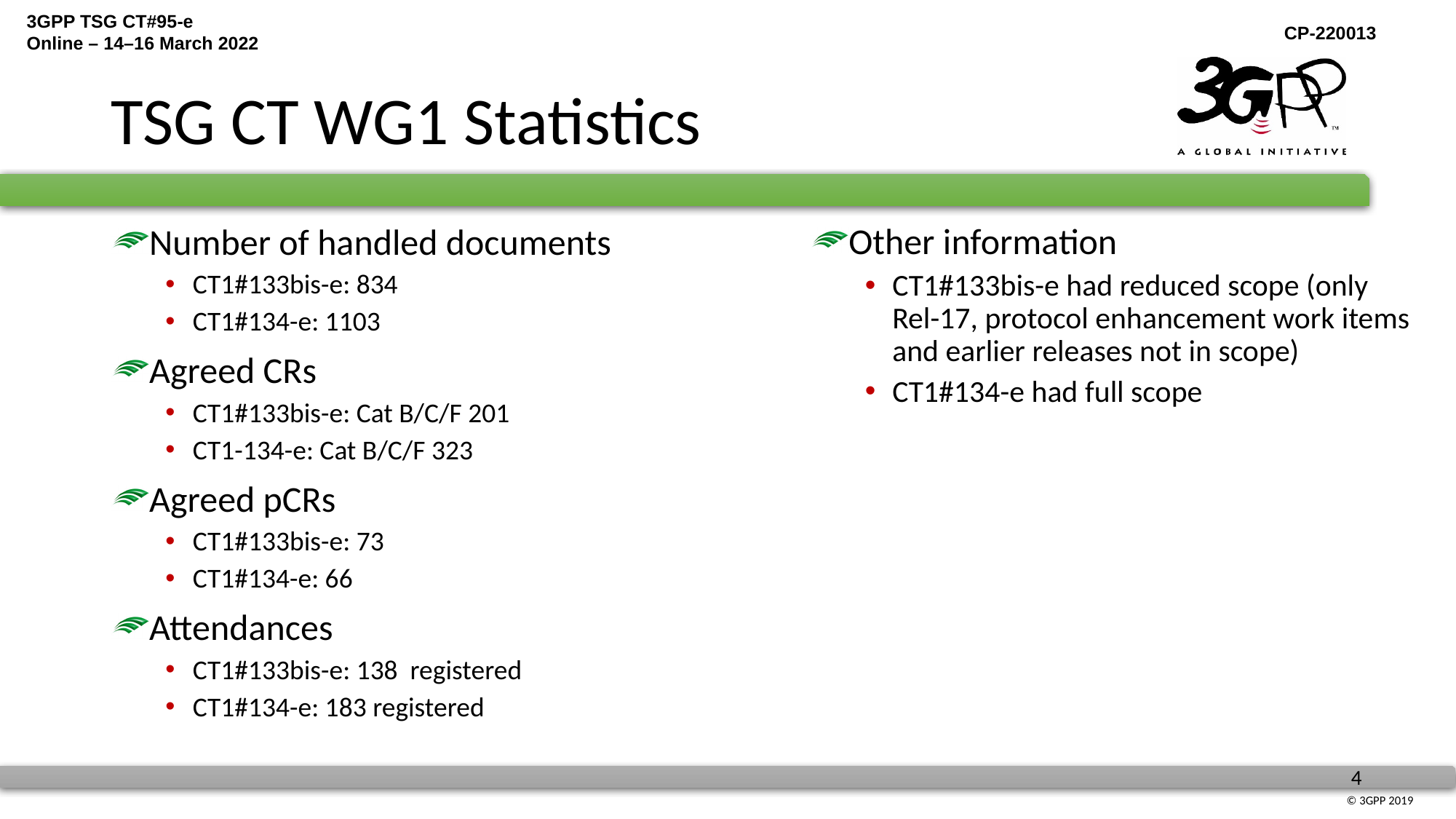

# TSG CT WG1 Statistics
Other information
CT1#133bis-e had reduced scope (only Rel-17, protocol enhancement work items and earlier releases not in scope)
CT1#134-e had full scope
Number of handled documents
CT1#133bis-e: 834
CT1#134-e: 1103
Agreed CRs
CT1#133bis-e: Cat B/C/F 201
CT1-134-e: Cat B/C/F 323
Agreed pCRs
CT1#133bis-e: 73
CT1#134-e: 66
Attendances
CT1#133bis-e: 138  registered
CT1#134-e: 183 registered